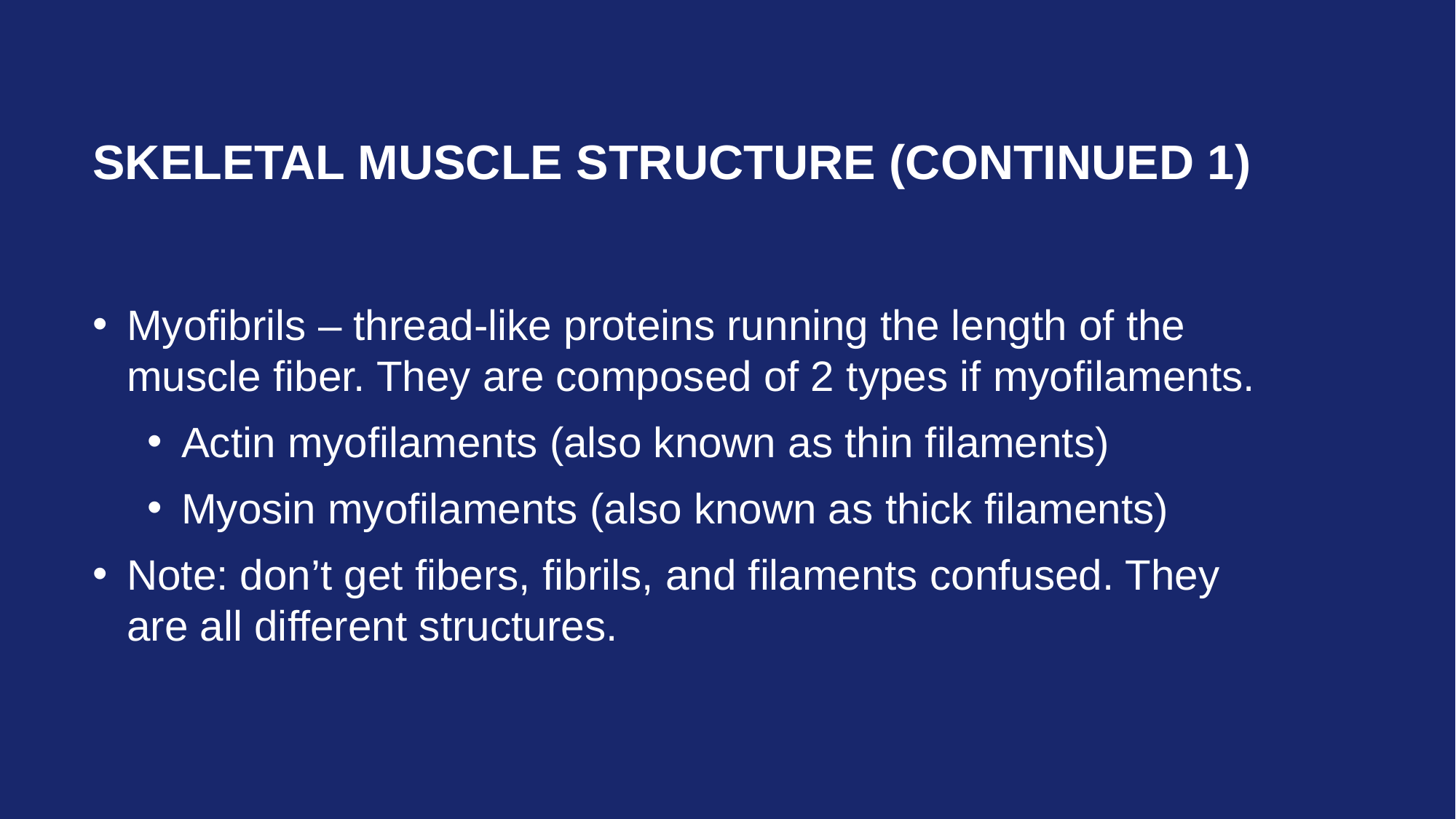

# Skeletal Muscle Structure (continued 1)
Myofibrils – thread-like proteins running the length of the muscle fiber. They are composed of 2 types if myofilaments.
Actin myofilaments (also known as thin filaments)
Myosin myofilaments (also known as thick filaments)
Note: don’t get fibers, fibrils, and filaments confused. They are all different structures.